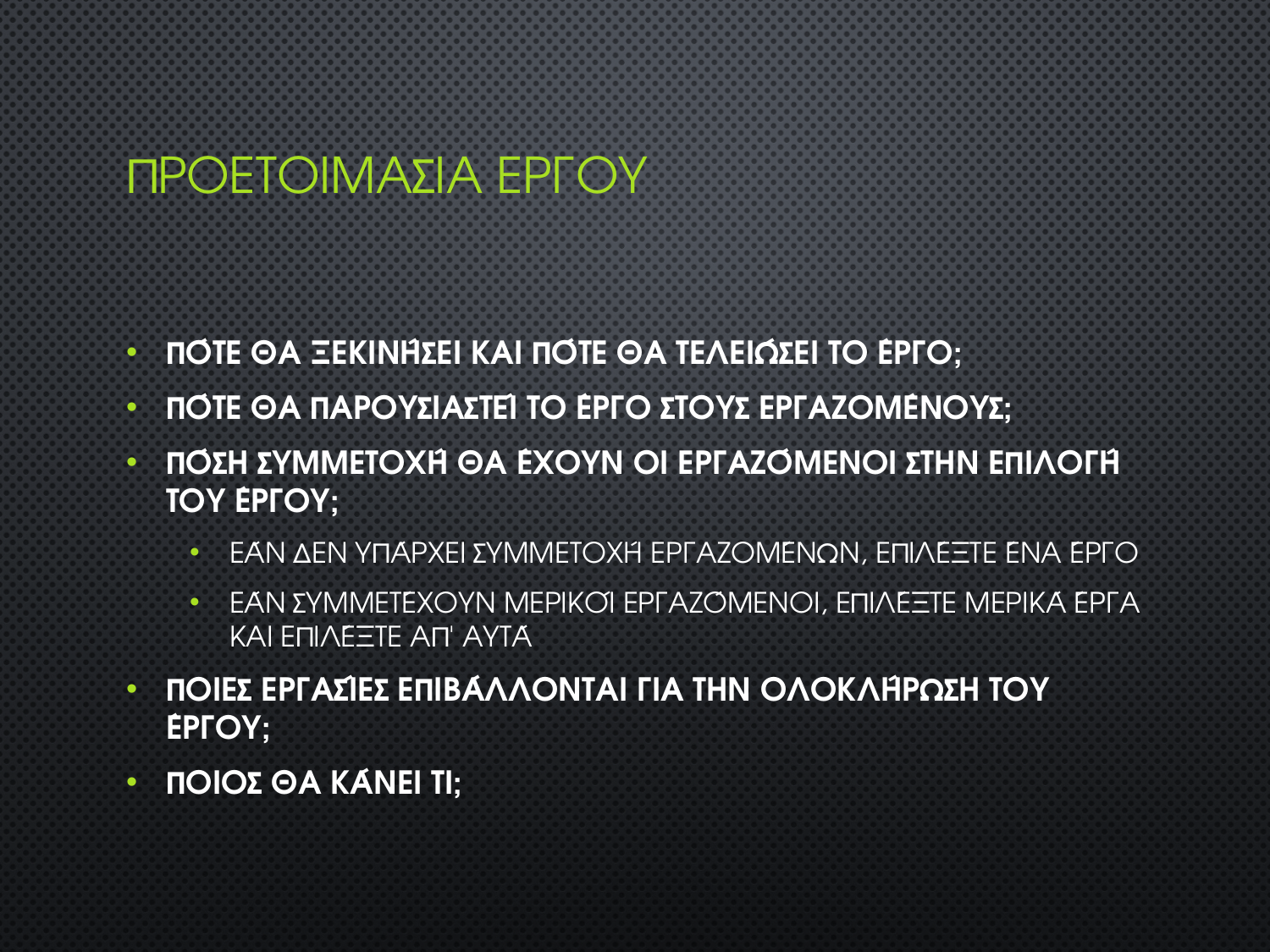

# ΠροετοιμασΙα Εργου
Πότε θα ξεκινήσει και πότε θα τελειώσει το έργο;
Πότε θα παρουσιαστεί το έργο στους εργαζομένους;
Πόση συμμετοχή θα έχουν οι εργαζόμενοι στην επιλογή του έργου;
Εάν δεν υπάρχει συμμετοχή εργαζομένων, επιλέξτε ένα έργο
Εάν συμμετέχουν μερικοί εργαζόμενοι, επιλέξτε μερικά έργα και επιλέξτε απ' αυτά
Ποιες εργασίες επιβάλλονται για την ολοκλήρωση του έργου;
Ποιος θα κάνει τι;